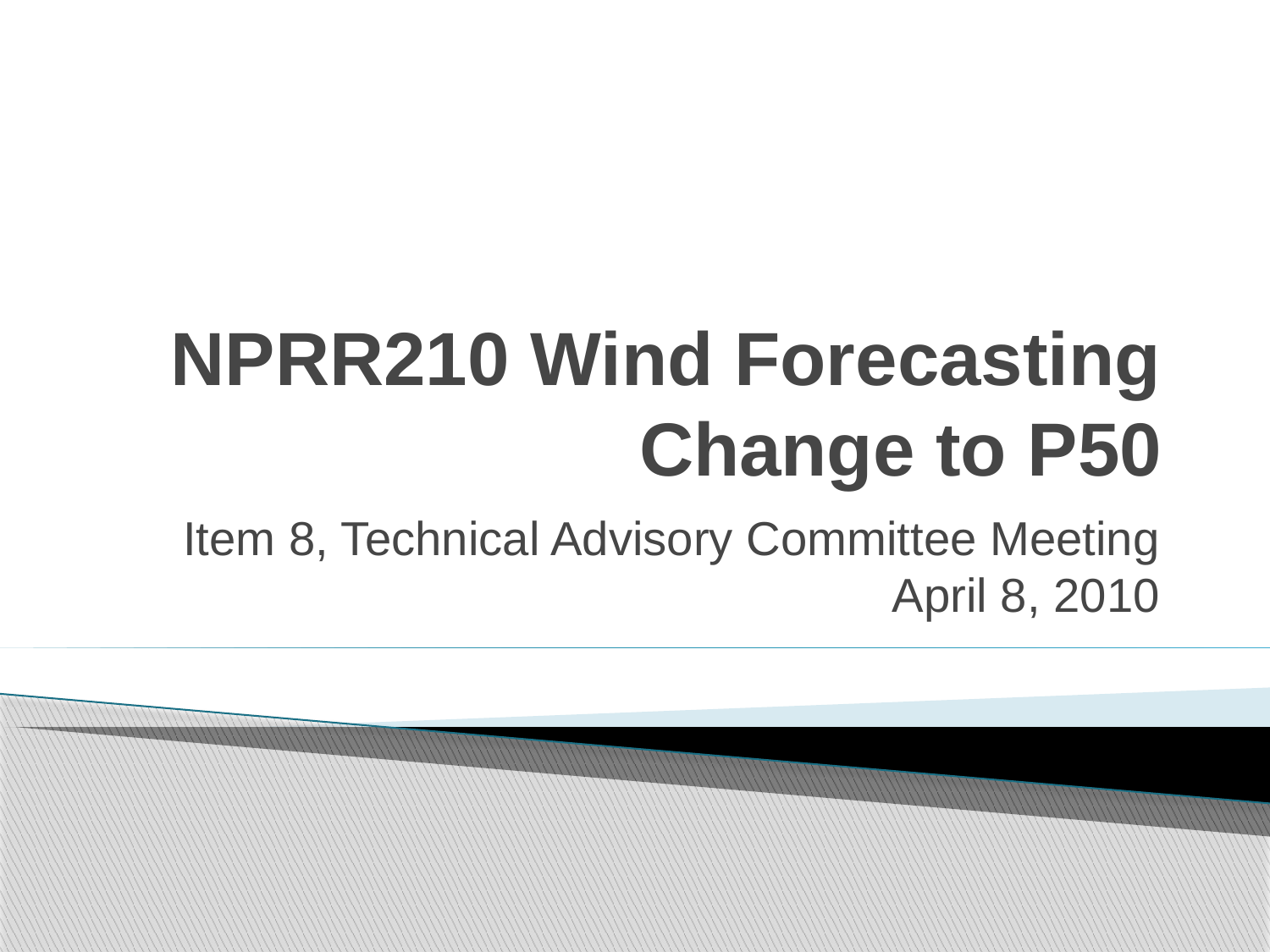

# NPRR210 Wind Forecasting Change to P50
Item 8, Technical Advisory Committee Meeting April 8, 2010